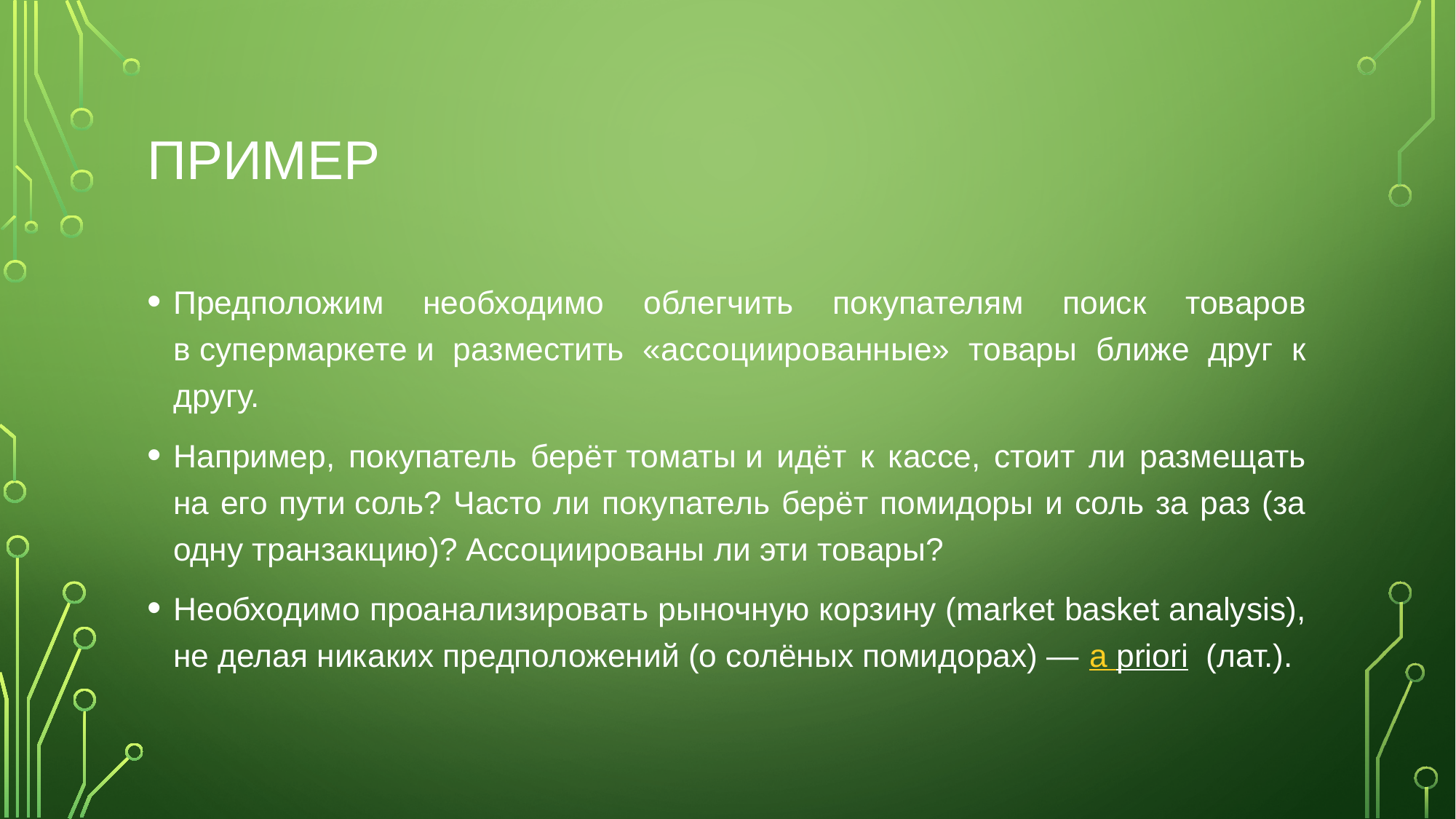

# Пример
Предположим необходимо облегчить покупателям поиск товаров в супермаркете и разместить «ассоциированные» товары ближе друг к другу.
Например, покупатель берёт томаты и идёт к кассе, стоит ли размещать на его пути соль? Часто ли покупатель берёт помидоры и соль за раз (за одну транзакцию)? Ассоциированы ли эти товары?
Необходимо проанализировать рыночную корзину (market basket analysis), не делая никаких предположений (о солёных помидорах) — a priori  (лат.).